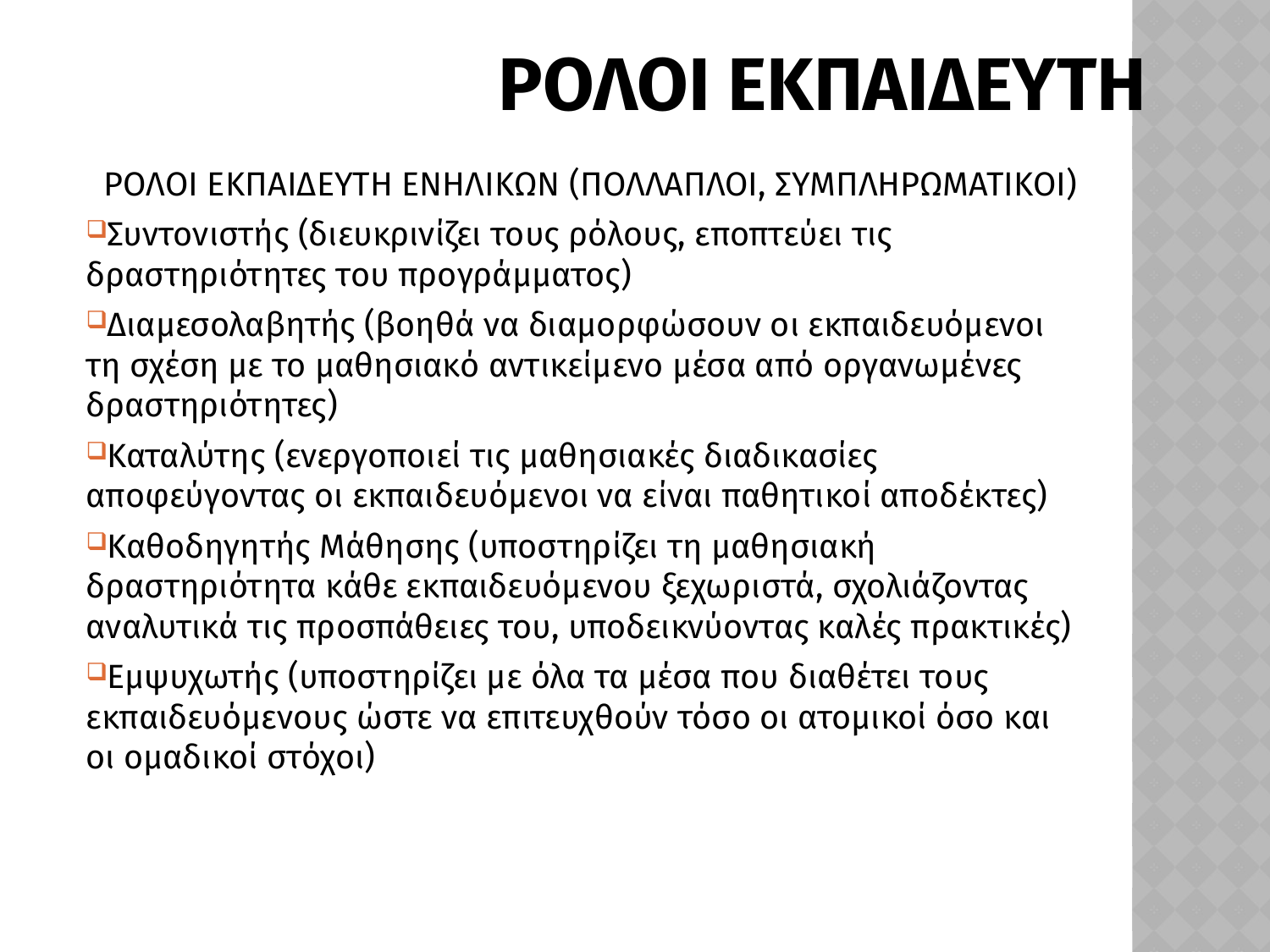

# ΡΟΛΟΙ ΕΚΠΑΙΔΕΥΤΗ
ΡΟΛΟΙ ΕΚΠΑΙΔΕΥΤΗ ΕΝΗΛΙΚΩΝ (ΠΟΛΛΑΠΛΟΙ, ΣΥΜΠΛΗΡΩΜΑΤΙΚΟΙ)
Συντονιστής (διευκρινίζει τους ρόλους, εποπτεύει τις δραστηριότητες του προγράμματος)
Διαμεσολαβητής (βοηθά να διαμορφώσουν οι εκπαιδευόμενοι τη σχέση με το μαθησιακό αντικείμενο μέσα από οργανωμένες δραστηριότητες)
Καταλύτης (ενεργοποιεί τις μαθησιακές διαδικασίες αποφεύγοντας οι εκπαιδευόμενοι να είναι παθητικοί αποδέκτες)
Καθοδηγητής Μάθησης (υποστηρίζει τη μαθησιακή δραστηριότητα κάθε εκπαιδευόμενου ξεχωριστά, σχολιάζοντας αναλυτικά τις προσπάθειες του, υποδεικνύοντας καλές πρακτικές)
Εμψυχωτής (υποστηρίζει με όλα τα μέσα που διαθέτει τους εκπαιδευόμενους ώστε να επιτευχθούν τόσο οι ατομικοί όσο και οι ομαδικοί στόχοι)